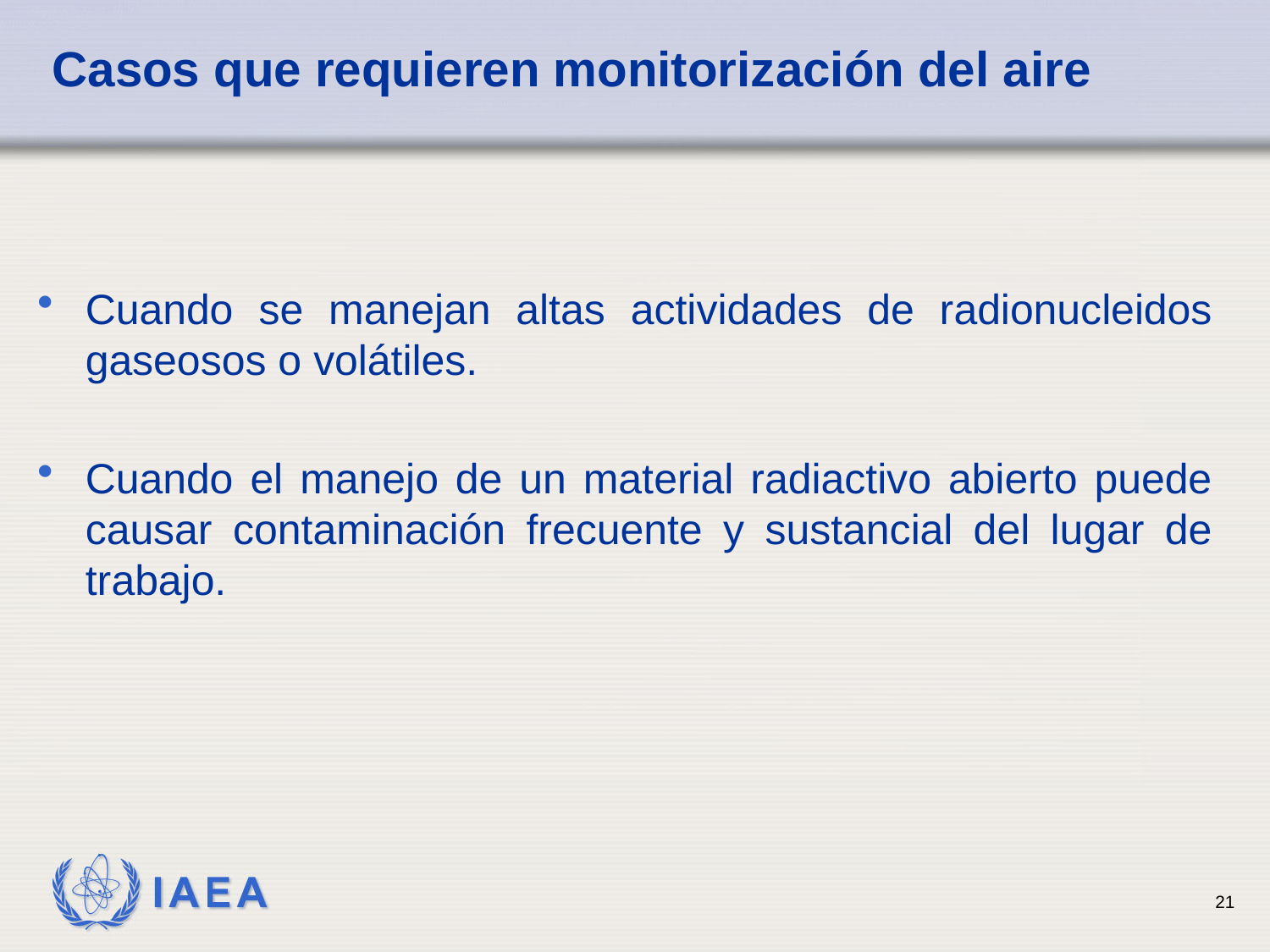

# Casos que requieren monitorización del aire
Cuando se manejan altas actividades de radionucleidos gaseosos o volátiles.

Cuando el manejo de un material radiactivo abierto puede causar contaminación frecuente y sustancial del lugar de trabajo.
21